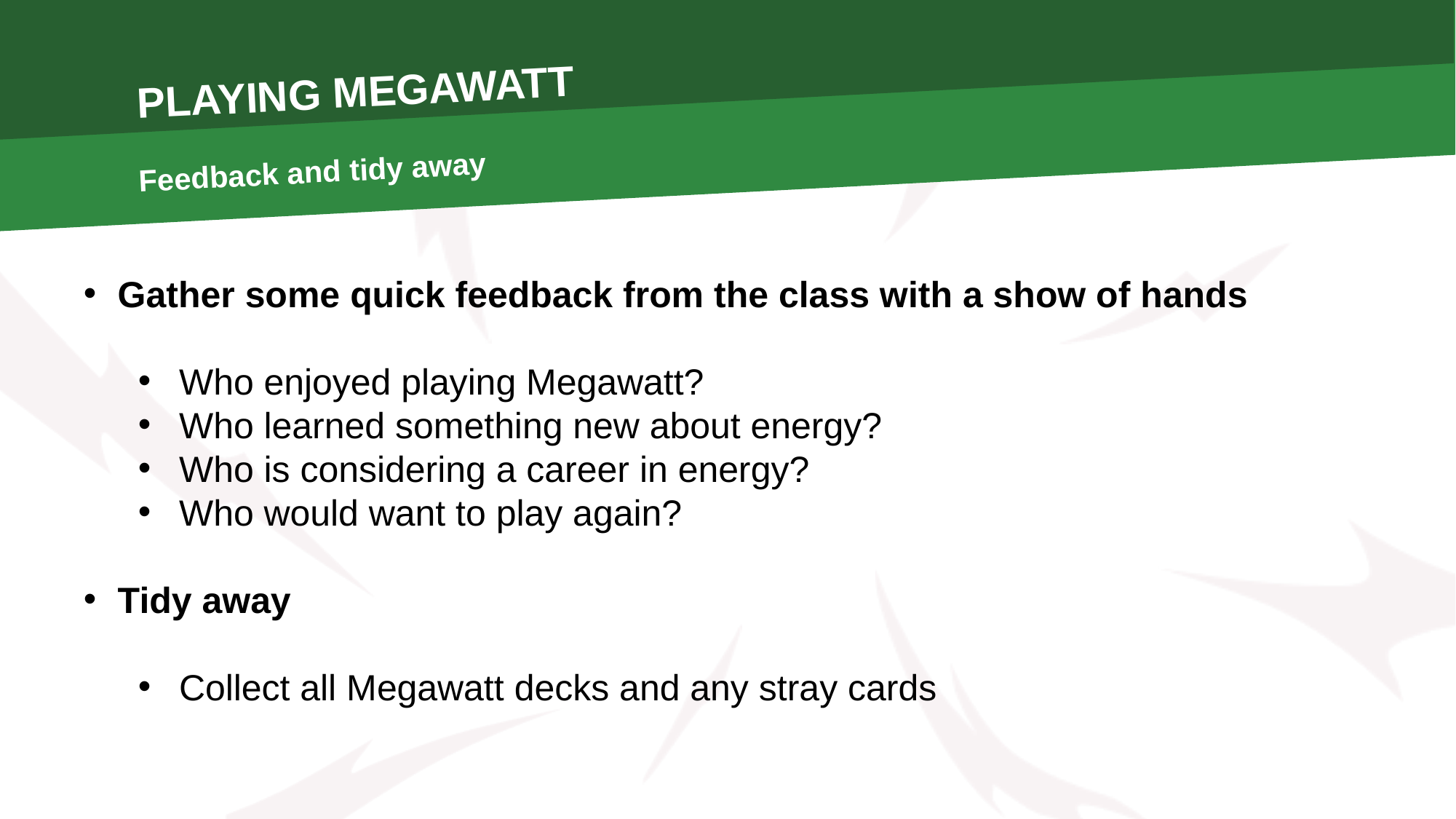

# Playing Megawatt
Feedback and tidy away

Gather some quick feedback from the class with a show of hands

Who enjoyed playing Megawatt?
Who learned something new about energy?
Who is considering a career in energy?
Who would want to play again?

Tidy away

Collect all Megawatt decks and any stray cards